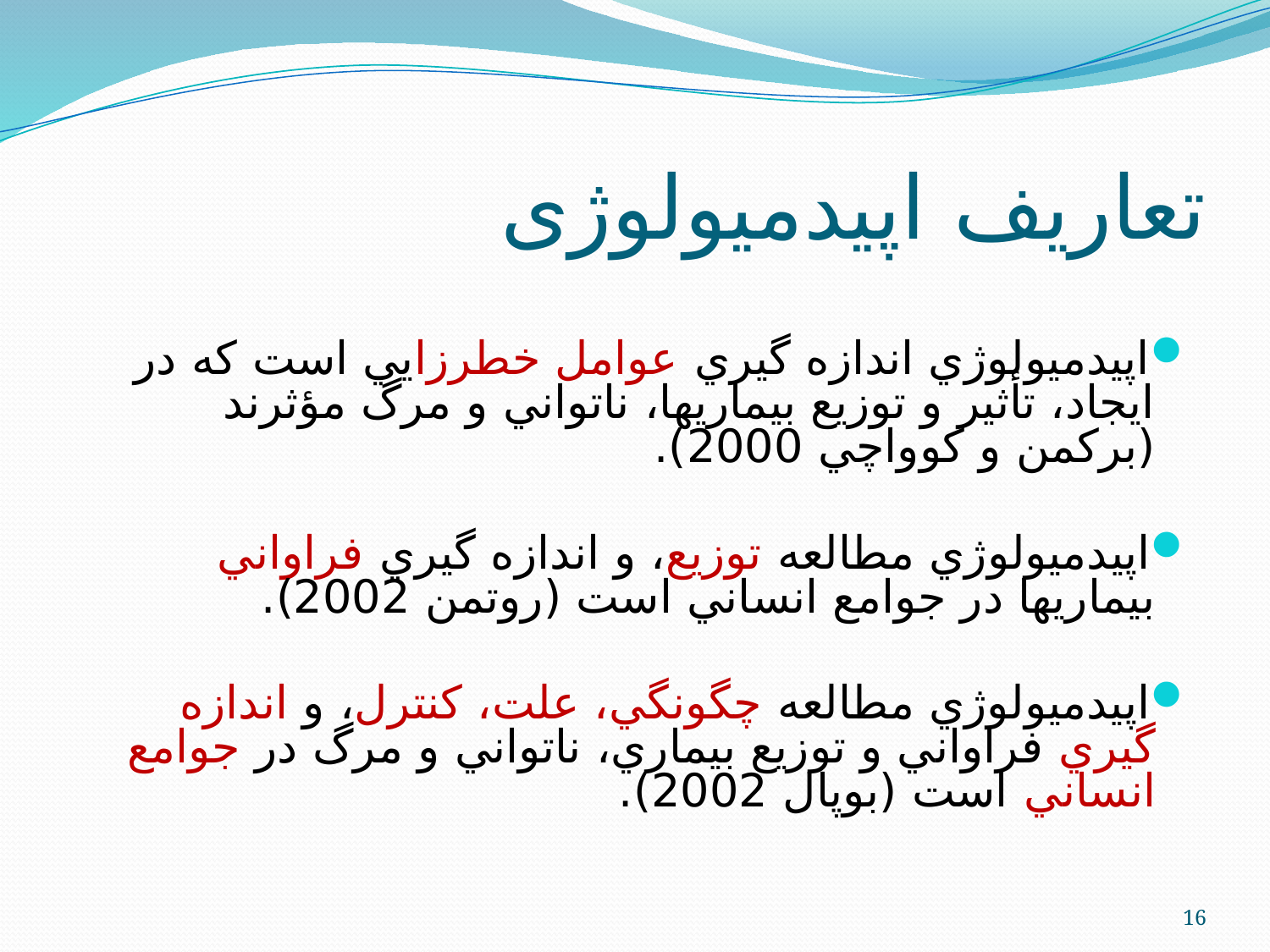

# تعاریف اپیدمیولوژی

اپيدميولوژي اندازه گيري عوامل خطرزايي است كه در ايجاد، تأثير و توزيع بيماريها، ناتواني و مرگ مؤثرند (بركمن و كوواچي 2000).

اپيدميولوژي مطالعه توزيع، و اندازه گيري فراواني بيماريها در جوامع انساني است (روتمن 2002).

اپيدميولوژي مطالعه چگونگي، علت، كنترل، و اندازه گيري فراواني و توزيع بيماري، ناتواني و مرگ در جوامع انساني است (بوپال 2002).
16